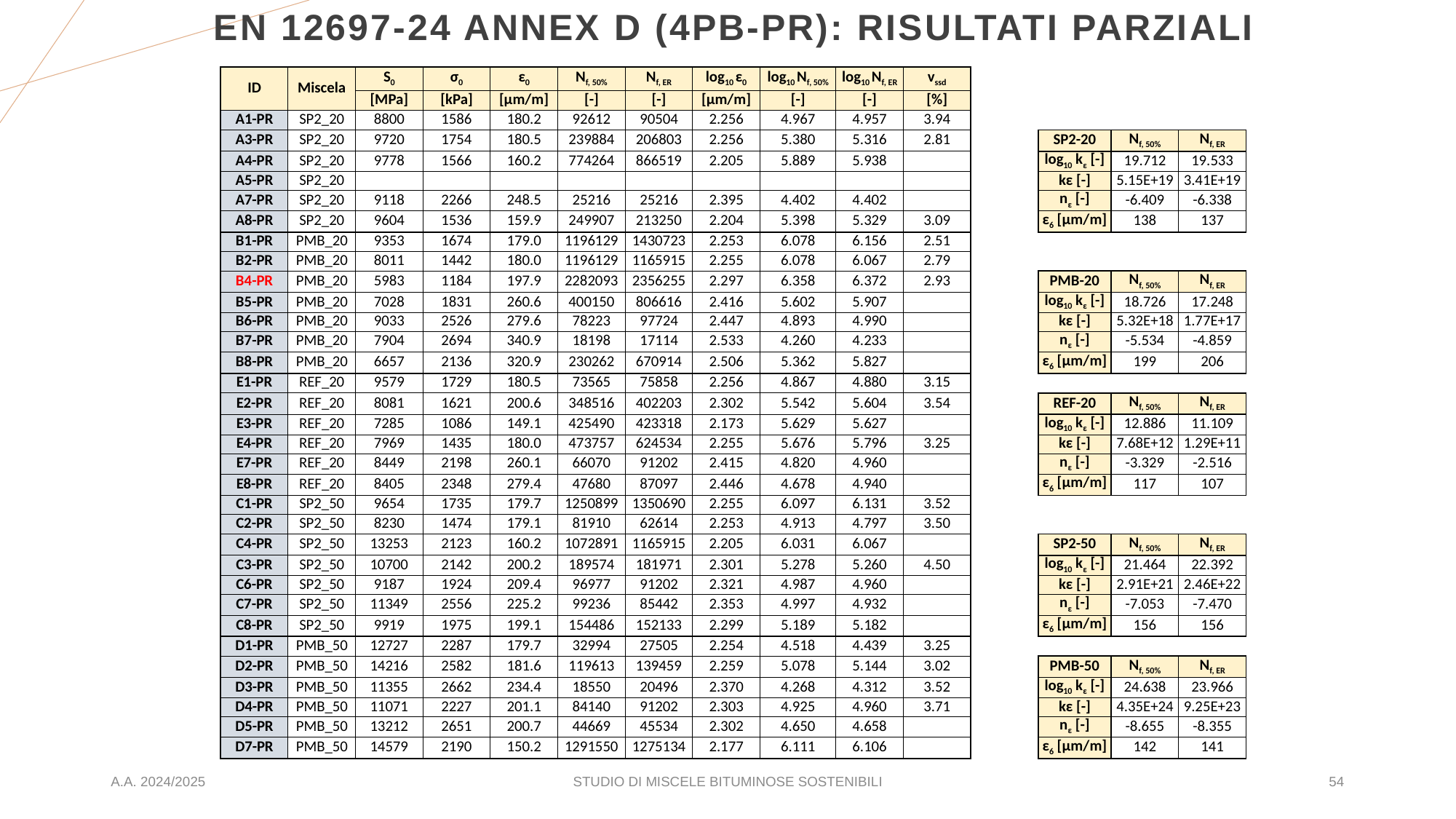

EN 12697-24 annex D (4pb-pr): RISULTATI PARZIALI

| ID | Miscela | S0 | σ0 | ε0 | Nf, 50% | Nf, ER | log10 ε0 | log10 Nf, 50% | log10 Nf, ER | vssd |  |  |  |  |
| --- | --- | --- | --- | --- | --- | --- | --- | --- | --- | --- | --- | --- | --- | --- |
|  |  | [MPa] | [kPa] | [μm/m] | [-] | [-] | [μm/m] | [-] | [-] | [%] |  |  |  |  |
| A1-PR | SP2\_20 | 8800 | 1586 | 180.2 | 92612 | 90504 | 2.256 | 4.967 | 4.957 | 3.94 |  |  |  |  |
| A3-PR | SP2\_20 | 9720 | 1754 | 180.5 | 239884 | 206803 | 2.256 | 5.380 | 5.316 | 2.81 |  | SP2-20 | Nf, 50% | Nf, ER |
| A4-PR | SP2\_20 | 9778 | 1566 | 160.2 | 774264 | 866519 | 2.205 | 5.889 | 5.938 |  |  | log10 kε [-] | 19.712 | 19.533 |
| A5-PR | SP2\_20 |  |  |  |  |  |  |  |  |  |  | kε [-] | 5.15E+19 | 3.41E+19 |
| A7-PR | SP2\_20 | 9118 | 2266 | 248.5 | 25216 | 25216 | 2.395 | 4.402 | 4.402 |  |  | nε [-] | -6.409 | -6.338 |
| A8-PR | SP2\_20 | 9604 | 1536 | 159.9 | 249907 | 213250 | 2.204 | 5.398 | 5.329 | 3.09 |  | ε6 [μm/m] | 138 | 137 |
| B1-PR | PMB\_20 | 9353 | 1674 | 179.0 | 1196129 | 1430723 | 2.253 | 6.078 | 6.156 | 2.51 |  |  |  |  |
| B2-PR | PMB\_20 | 8011 | 1442 | 180.0 | 1196129 | 1165915 | 2.255 | 6.078 | 6.067 | 2.79 |  |  |  |  |
| B4-PR | PMB\_20 | 5983 | 1184 | 197.9 | 2282093 | 2356255 | 2.297 | 6.358 | 6.372 | 2.93 |  | PMB-20 | Nf, 50% | Nf, ER |
| B5-PR | PMB\_20 | 7028 | 1831 | 260.6 | 400150 | 806616 | 2.416 | 5.602 | 5.907 |  |  | log10 kε [-] | 18.726 | 17.248 |
| B6-PR | PMB\_20 | 9033 | 2526 | 279.6 | 78223 | 97724 | 2.447 | 4.893 | 4.990 |  |  | kε [-] | 5.32E+18 | 1.77E+17 |
| B7-PR | PMB\_20 | 7904 | 2694 | 340.9 | 18198 | 17114 | 2.533 | 4.260 | 4.233 |  |  | nε [-] | -5.534 | -4.859 |
| B8-PR | PMB\_20 | 6657 | 2136 | 320.9 | 230262 | 670914 | 2.506 | 5.362 | 5.827 |  |  | ε6 [μm/m] | 199 | 206 |
| E1-PR | REF\_20 | 9579 | 1729 | 180.5 | 73565 | 75858 | 2.256 | 4.867 | 4.880 | 3.15 |  |  |  |  |
| E2-PR | REF\_20 | 8081 | 1621 | 200.6 | 348516 | 402203 | 2.302 | 5.542 | 5.604 | 3.54 |  | REF-20 | Nf, 50% | Nf, ER |
| E3-PR | REF\_20 | 7285 | 1086 | 149.1 | 425490 | 423318 | 2.173 | 5.629 | 5.627 |  |  | log10 kε [-] | 12.886 | 11.109 |
| E4-PR | REF\_20 | 7969 | 1435 | 180.0 | 473757 | 624534 | 2.255 | 5.676 | 5.796 | 3.25 |  | kε [-] | 7.68E+12 | 1.29E+11 |
| E7-PR | REF\_20 | 8449 | 2198 | 260.1 | 66070 | 91202 | 2.415 | 4.820 | 4.960 |  |  | nε [-] | -3.329 | -2.516 |
| E8-PR | REF\_20 | 8405 | 2348 | 279.4 | 47680 | 87097 | 2.446 | 4.678 | 4.940 |  |  | ε6 [μm/m] | 117 | 107 |
| C1-PR | SP2\_50 | 9654 | 1735 | 179.7 | 1250899 | 1350690 | 2.255 | 6.097 | 6.131 | 3.52 |  |  |  |  |
| C2-PR | SP2\_50 | 8230 | 1474 | 179.1 | 81910 | 62614 | 2.253 | 4.913 | 4.797 | 3.50 |  |  |  |  |
| C4-PR | SP2\_50 | 13253 | 2123 | 160.2 | 1072891 | 1165915 | 2.205 | 6.031 | 6.067 |  |  | SP2-50 | Nf, 50% | Nf, ER |
| C3-PR | SP2\_50 | 10700 | 2142 | 200.2 | 189574 | 181971 | 2.301 | 5.278 | 5.260 | 4.50 |  | log10 kε [-] | 21.464 | 22.392 |
| C6-PR | SP2\_50 | 9187 | 1924 | 209.4 | 96977 | 91202 | 2.321 | 4.987 | 4.960 |  |  | kε [-] | 2.91E+21 | 2.46E+22 |
| C7-PR | SP2\_50 | 11349 | 2556 | 225.2 | 99236 | 85442 | 2.353 | 4.997 | 4.932 |  |  | nε [-] | -7.053 | -7.470 |
| C8-PR | SP2\_50 | 9919 | 1975 | 199.1 | 154486 | 152133 | 2.299 | 5.189 | 5.182 |  |  | ε6 [μm/m] | 156 | 156 |
| D1-PR | PMB\_50 | 12727 | 2287 | 179.7 | 32994 | 27505 | 2.254 | 4.518 | 4.439 | 3.25 |  |  |  |  |
| D2-PR | PMB\_50 | 14216 | 2582 | 181.6 | 119613 | 139459 | 2.259 | 5.078 | 5.144 | 3.02 |  | PMB-50 | Nf, 50% | Nf, ER |
| D3-PR | PMB\_50 | 11355 | 2662 | 234.4 | 18550 | 20496 | 2.370 | 4.268 | 4.312 | 3.52 |  | log10 kε [-] | 24.638 | 23.966 |
| D4-PR | PMB\_50 | 11071 | 2227 | 201.1 | 84140 | 91202 | 2.303 | 4.925 | 4.960 | 3.71 |  | kε [-] | 4.35E+24 | 9.25E+23 |
| D5-PR | PMB\_50 | 13212 | 2651 | 200.7 | 44669 | 45534 | 2.302 | 4.650 | 4.658 |  |  | nε [-] | -8.655 | -8.355 |
| D7-PR | PMB\_50 | 14579 | 2190 | 150.2 | 1291550 | 1275134 | 2.177 | 6.111 | 6.106 |  |  | ε6 [μm/m] | 142 | 141 |
A.A. 2024/2025
STUDIO DI MISCELE BITUMINOSE SOSTENIBILI
54